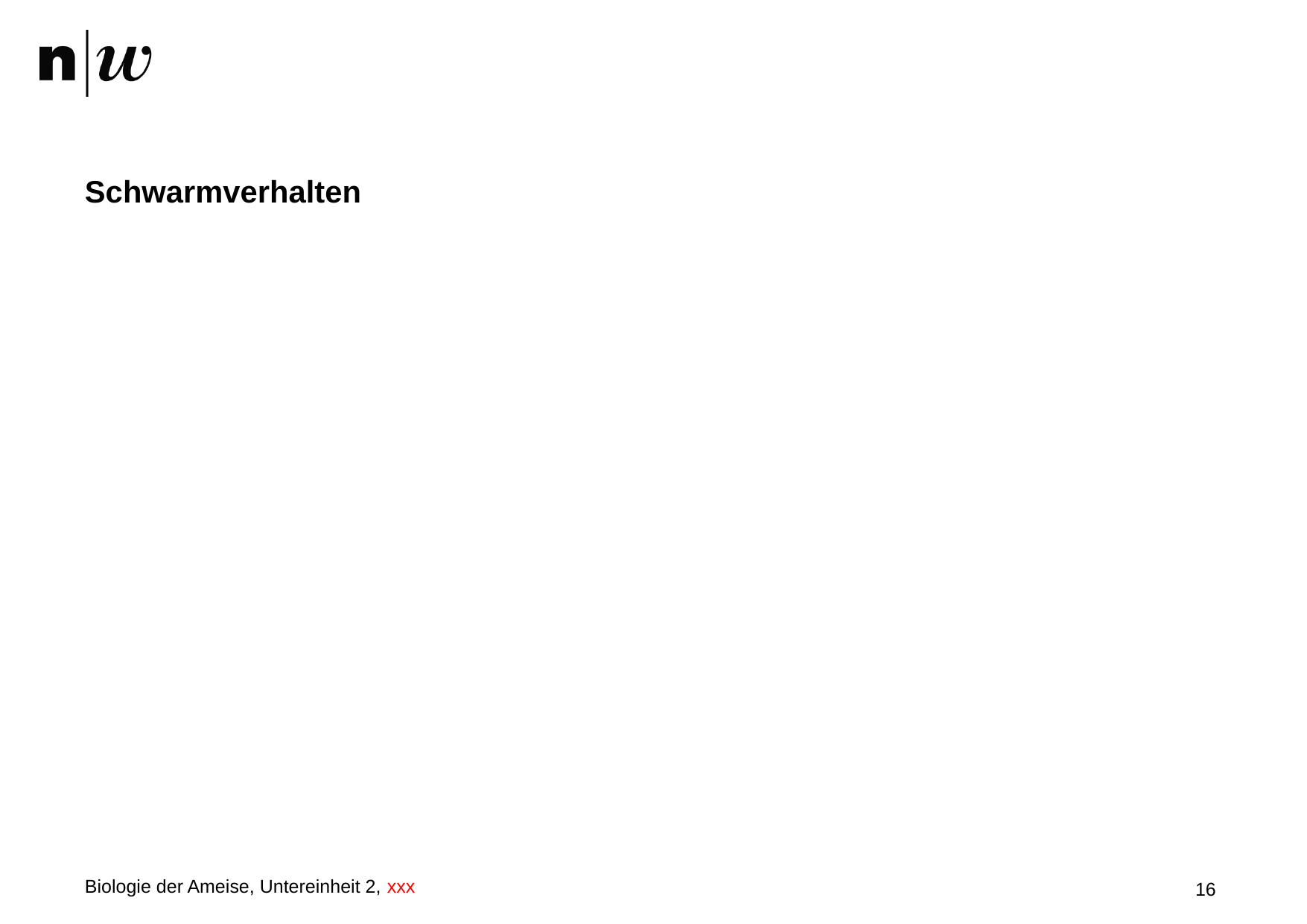

# Schwarmverhalten

Biologie der Ameise, Untereinheit 2, xxx
16